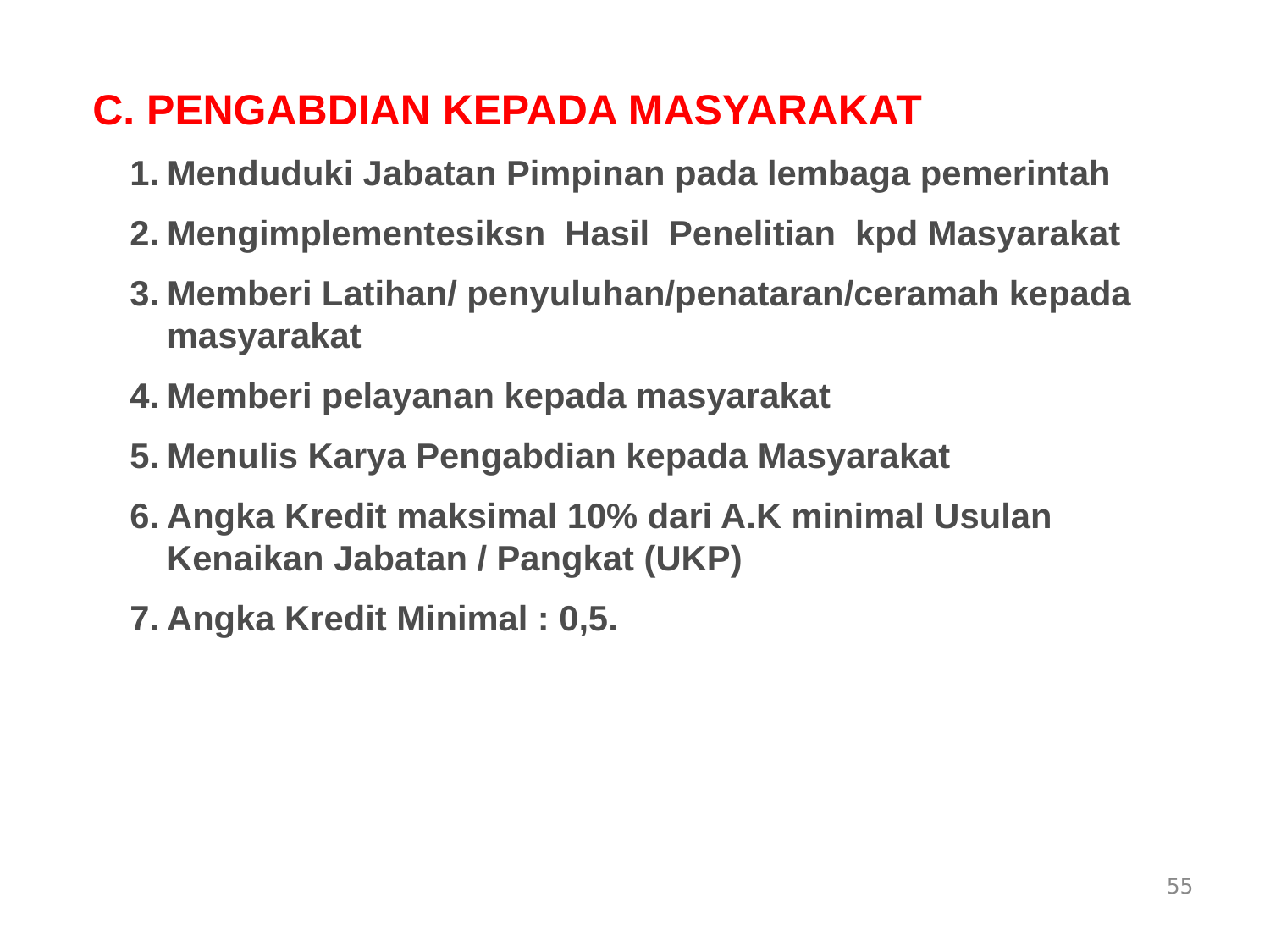

C. PENGABDIAN KEPADA MASYARAKAT
Menduduki Jabatan Pimpinan pada lembaga pemerintah
Mengimplementesiksn  Hasil  Penelitian  kpd Masyarakat
Memberi Latihan/ penyuluhan/penataran/ceramah kepada masyarakat
Memberi pelayanan kepada masyarakat
Menulis Karya Pengabdian kepada Masyarakat
Angka Kredit maksimal 10% dari A.K minimal Usulan Kenaikan Jabatan / Pangkat (UKP)
Angka Kredit Minimal : 0,5.
55